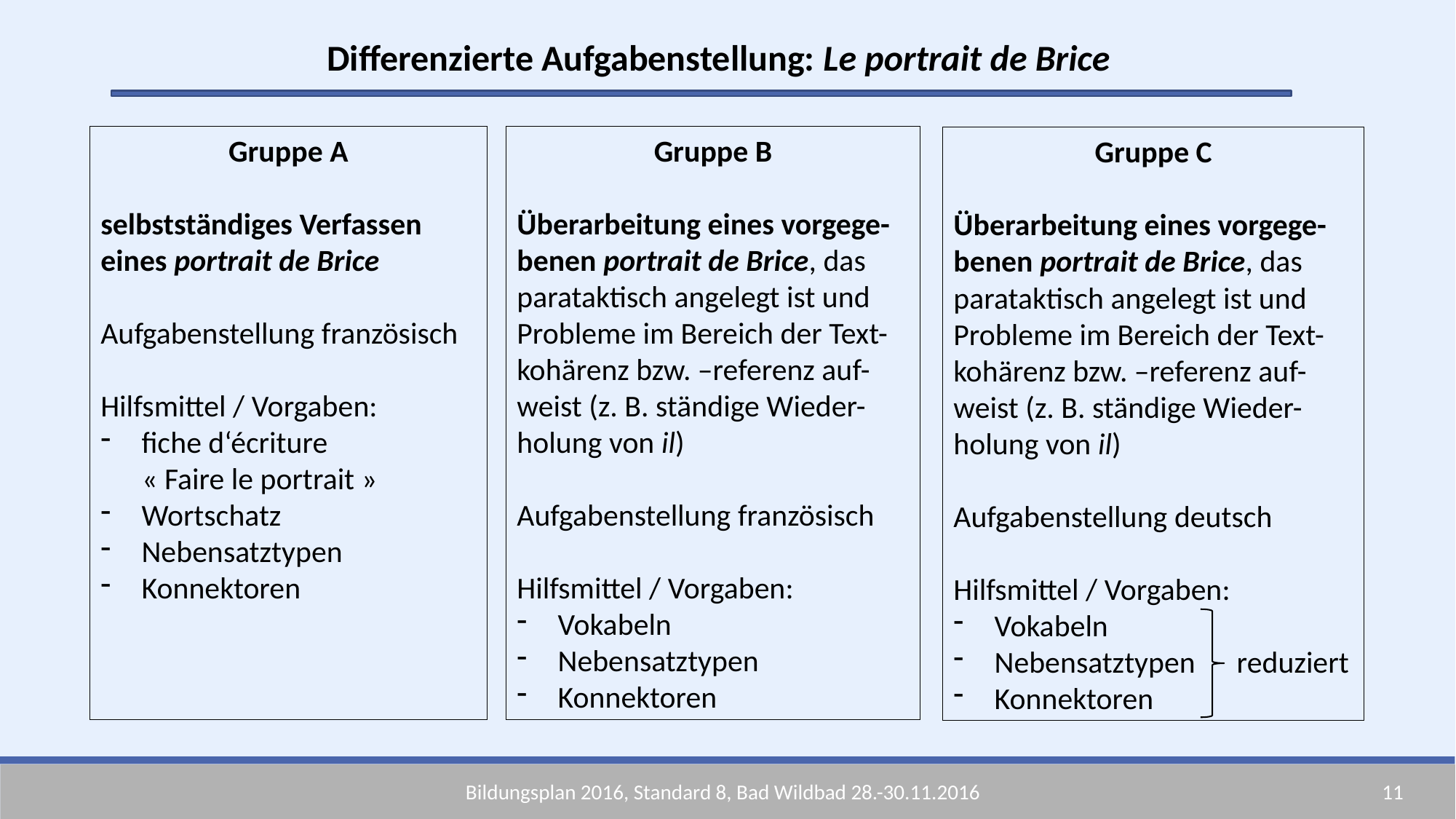

Differenzierte Aufgabenstellung: Le portrait de Brice

Gruppe B

Überarbeitung eines vorgege- benen portrait de Brice, das parataktisch angelegt ist und Probleme im Bereich der Text- kohärenz bzw. –referenz auf- weist (z. B. ständige Wieder- holung von il)

Aufgabenstellung französisch

Hilfsmittel / Vorgaben:
Vokabeln
Nebensatztypen
Konnektoren
Gruppe A

selbstständiges Verfassen eines portrait de Brice

Aufgabenstellung französisch

Hilfsmittel / Vorgaben:
fiche d‘écriture
      « Faire le portrait »
Wortschatz
Nebensatztypen
Konnektoren

Gruppe C

Überarbeitung eines vorgege- benen portrait de Brice, das parataktisch angelegt ist und Probleme im Bereich der Text- kohärenz bzw. –referenz auf- weist (z. B. ständige Wieder- holung von il)

Aufgabenstellung deutsch

Hilfsmittel / Vorgaben:
Vokabeln
Nebensatztypen      reduziert
Konnektoren